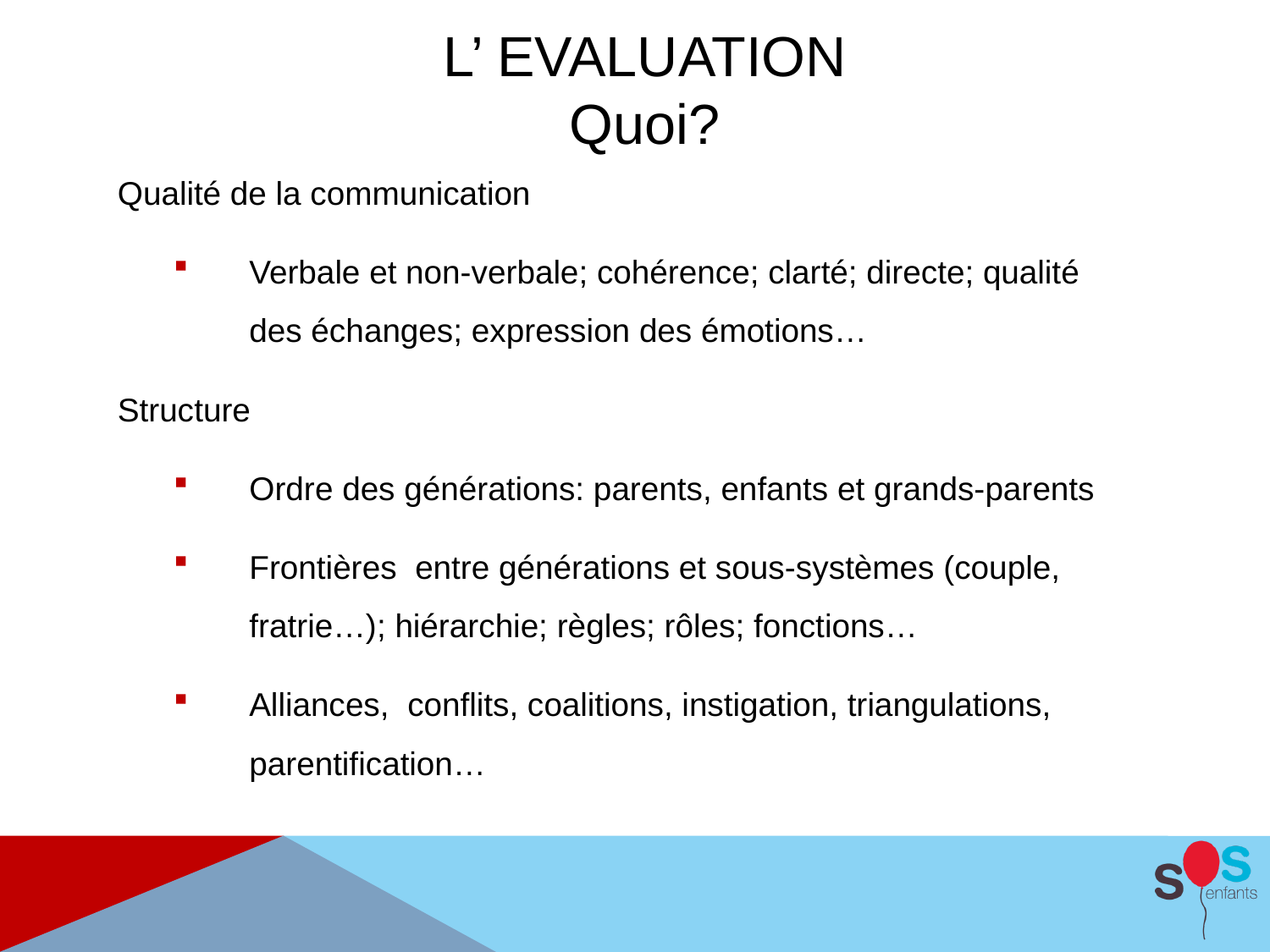

L’ EVALUATIOn
Quoi?
Qualité de la communication
Verbale et non-verbale; cohérence; clarté; directe; qualité des échanges; expression des émotions…
Structure
Ordre des générations: parents, enfants et grands-parents
Frontières  entre générations et sous-systèmes (couple, fratrie…); hiérarchie; règles; rôles; fonctions…
Alliances,  conflits, coalitions, instigation, triangulations, parentification…